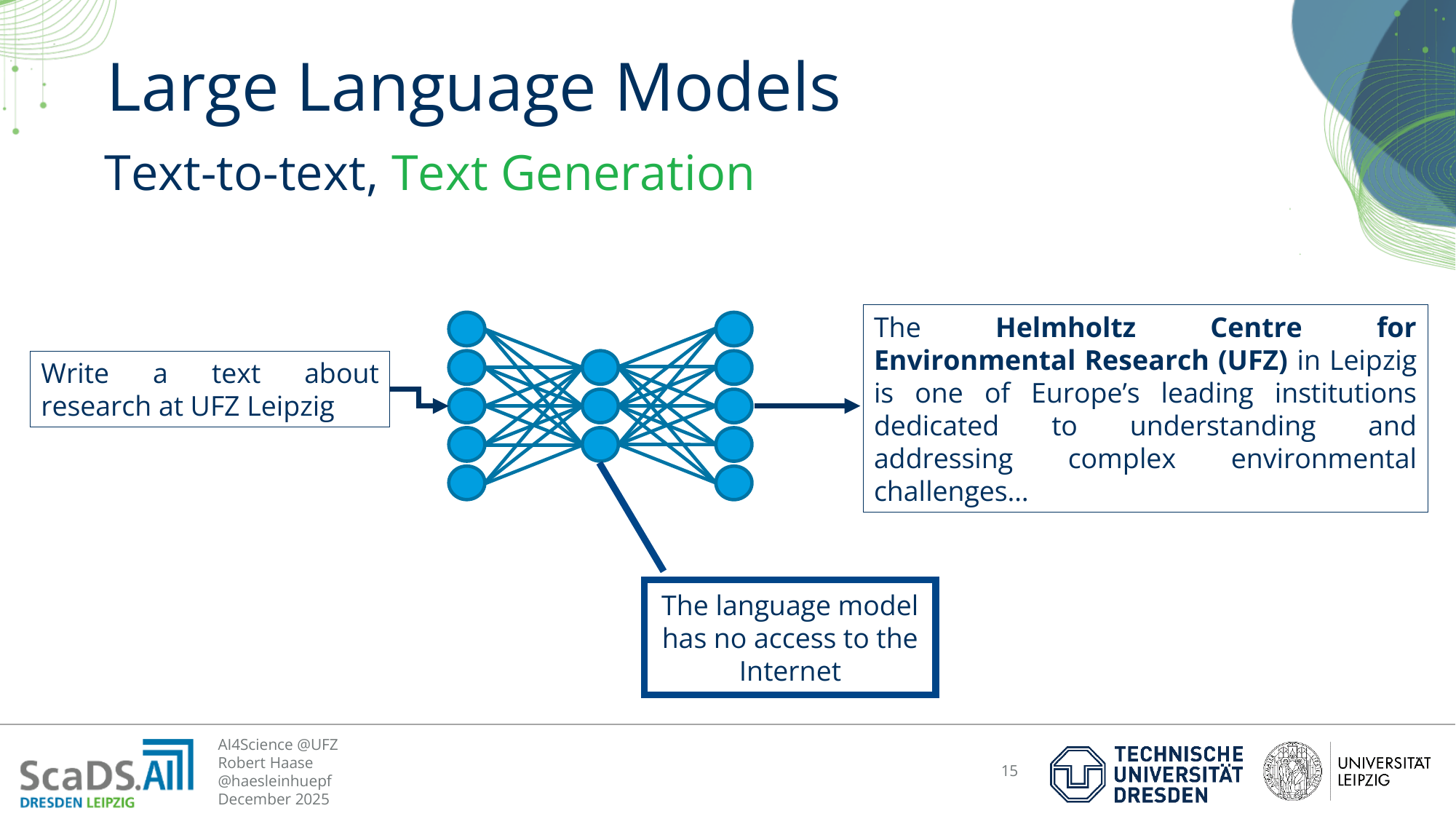

# Large Language Models
Text-to-text, Text Generation

The Helmholtz Centre for Environmental Research (UFZ) in Leipzig is one of Europe’s leading institutions dedicated to understanding and addressing complex environmental challenges…
Write a text about research at UFZ Leipzig
The language model has no access to the Internet